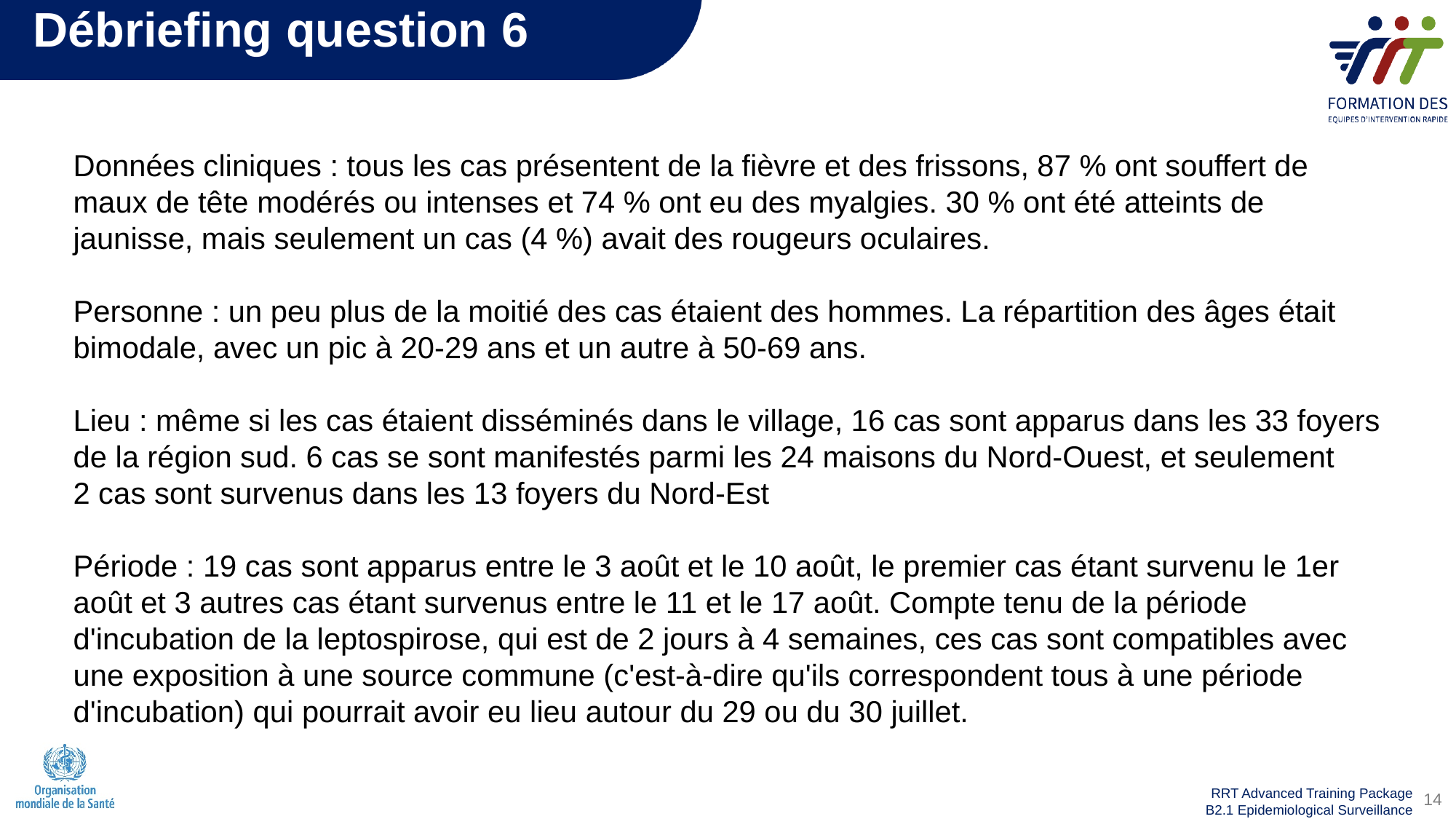

Débriefing question 6
Données cliniques : tous les cas présentent de la fièvre et des frissons, 87 % ont souffert de maux de tête modérés ou intenses et 74 % ont eu des myalgies. 30 % ont été atteints de jaunisse, mais seulement un cas (4 %) avait des rougeurs oculaires.

Personne : un peu plus de la moitié des cas étaient des hommes. La répartition des âges était bimodale, avec un pic à 20-29 ans et un autre à 50-69 ans.

Lieu : même si les cas étaient disséminés dans le village, 16 cas sont apparus dans les 33 foyers de la région sud. 6 cas se sont manifestés parmi les 24 maisons du Nord-Ouest, et seulement 2 cas sont survenus dans les 13 foyers du Nord-Est

Période : 19 cas sont apparus entre le 3 août et le 10 août, le premier cas étant survenu le 1er août et 3 autres cas étant survenus entre le 11 et le 17 août. Compte tenu de la période d'incubation de la leptospirose, qui est de 2 jours à 4 semaines, ces cas sont compatibles avec une exposition à une source commune (c'est-à-dire qu'ils correspondent tous à une période d'incubation) qui pourrait avoir eu lieu autour du 29 ou du 30 juillet.